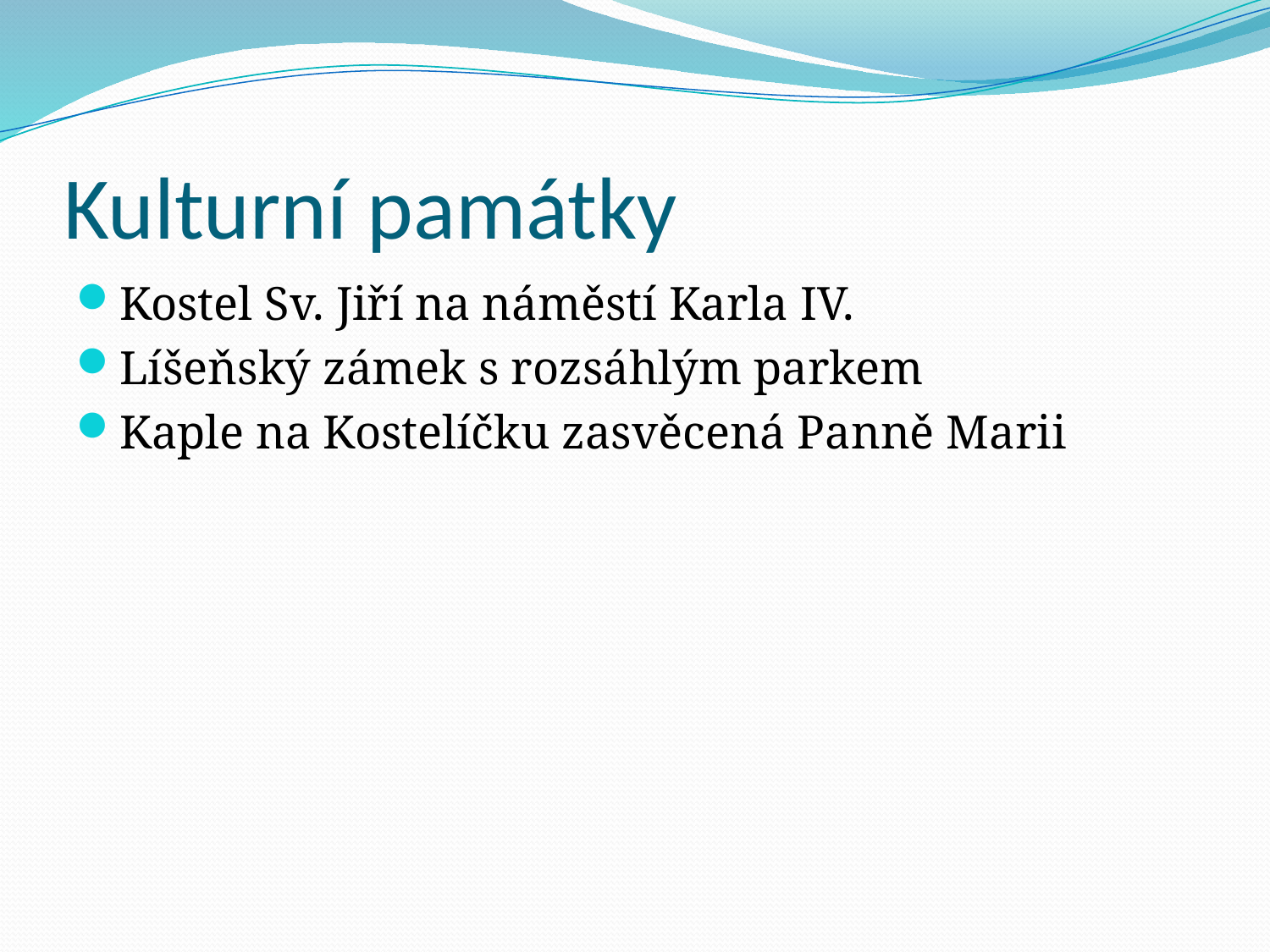

# Kulturní památky
Kostel Sv. Jiří na náměstí Karla IV.
Líšeňský zámek s rozsáhlým parkem
Kaple na Kostelíčku zasvěcená Panně Marii